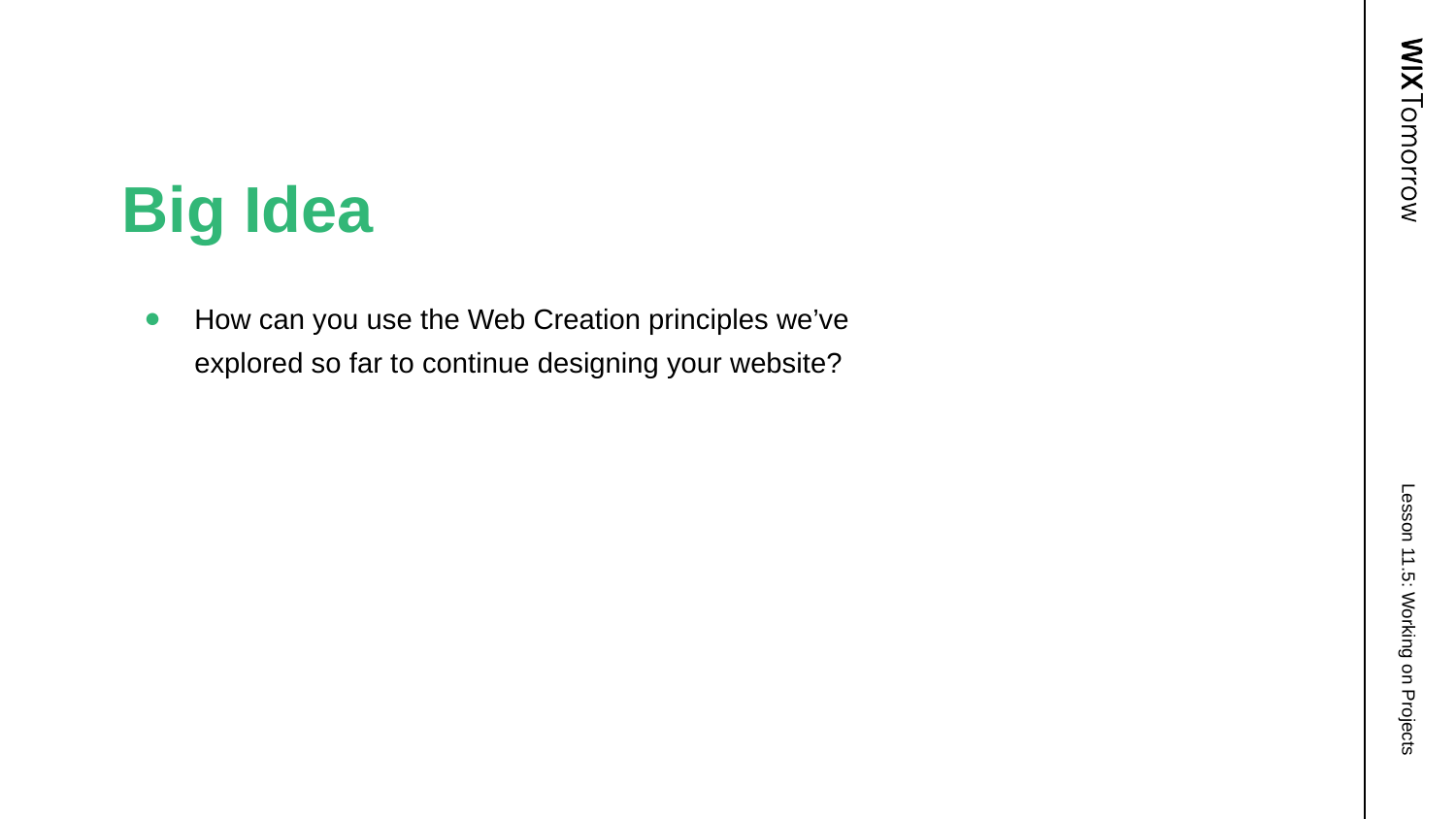

# Big Idea
How can you use the Web Creation principles we’ve explored so far to continue designing your website?